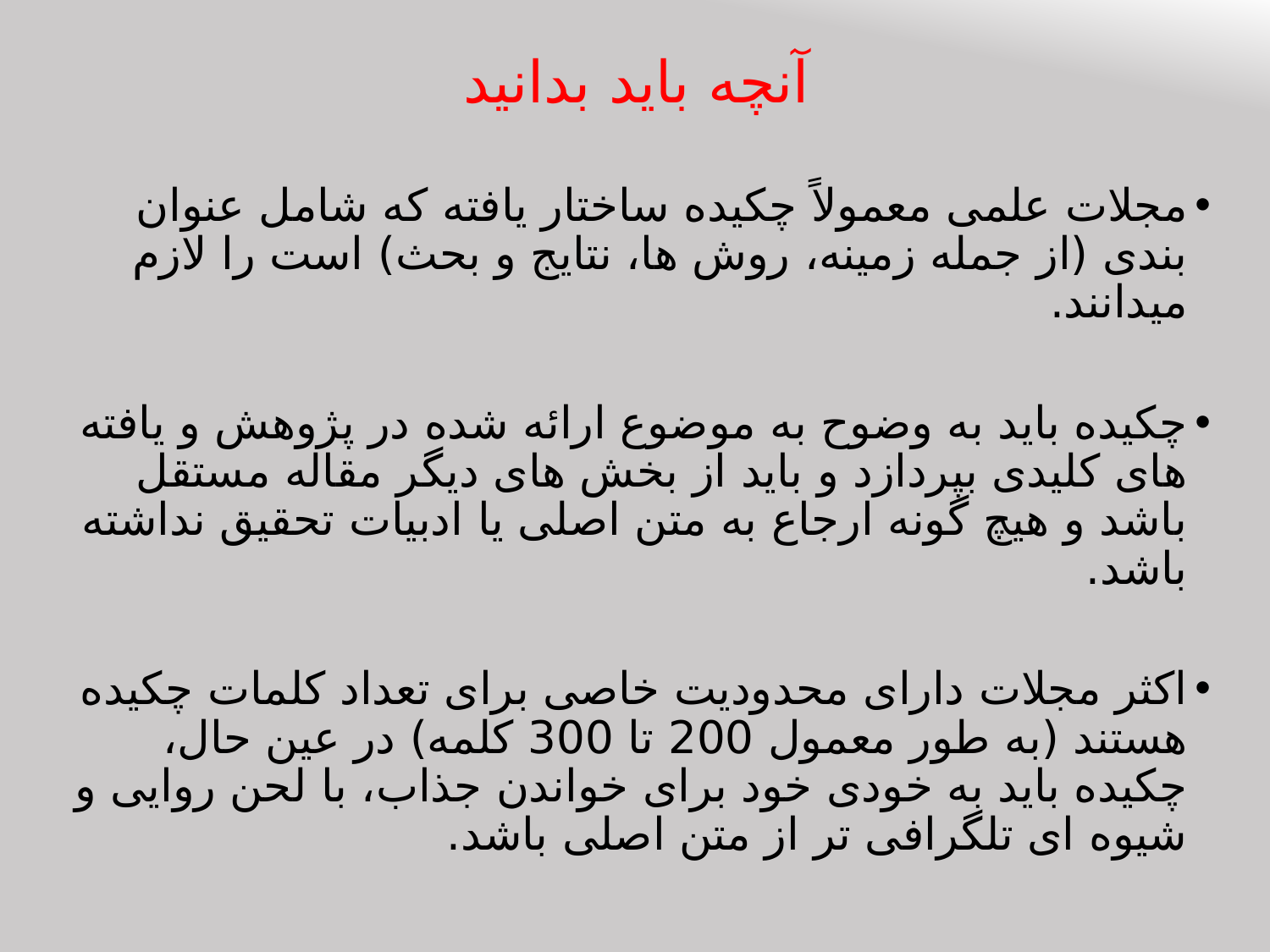

# آنچه باید بدانید
مجلات علمی معمولاً چکیده ساختار یافته که شامل عنوان بندی (از جمله زمینه، روش ها، نتایج و بحث) است را لازم می‎دانند.

چکیده باید به وضوح به موضوع ارائه شده در پژوهش و یافته های کلیدی بپردازد و باید از بخش های دیگر مقاله مستقل باشد و هیچ گونه ارجاع به متن اصلی یا ادبیات تحقیق نداشته باشد.

اکثر مجلات دارای محدودیت خاصی برای تعداد کلمات چکیده هستند (به طور معمول 200 تا 300 کلمه) در عین حال، چکیده باید به خودی خود برای خواندن جذاب، با لحن روایی و شیوه ای تلگرافی تر از متن اصلی باشد.